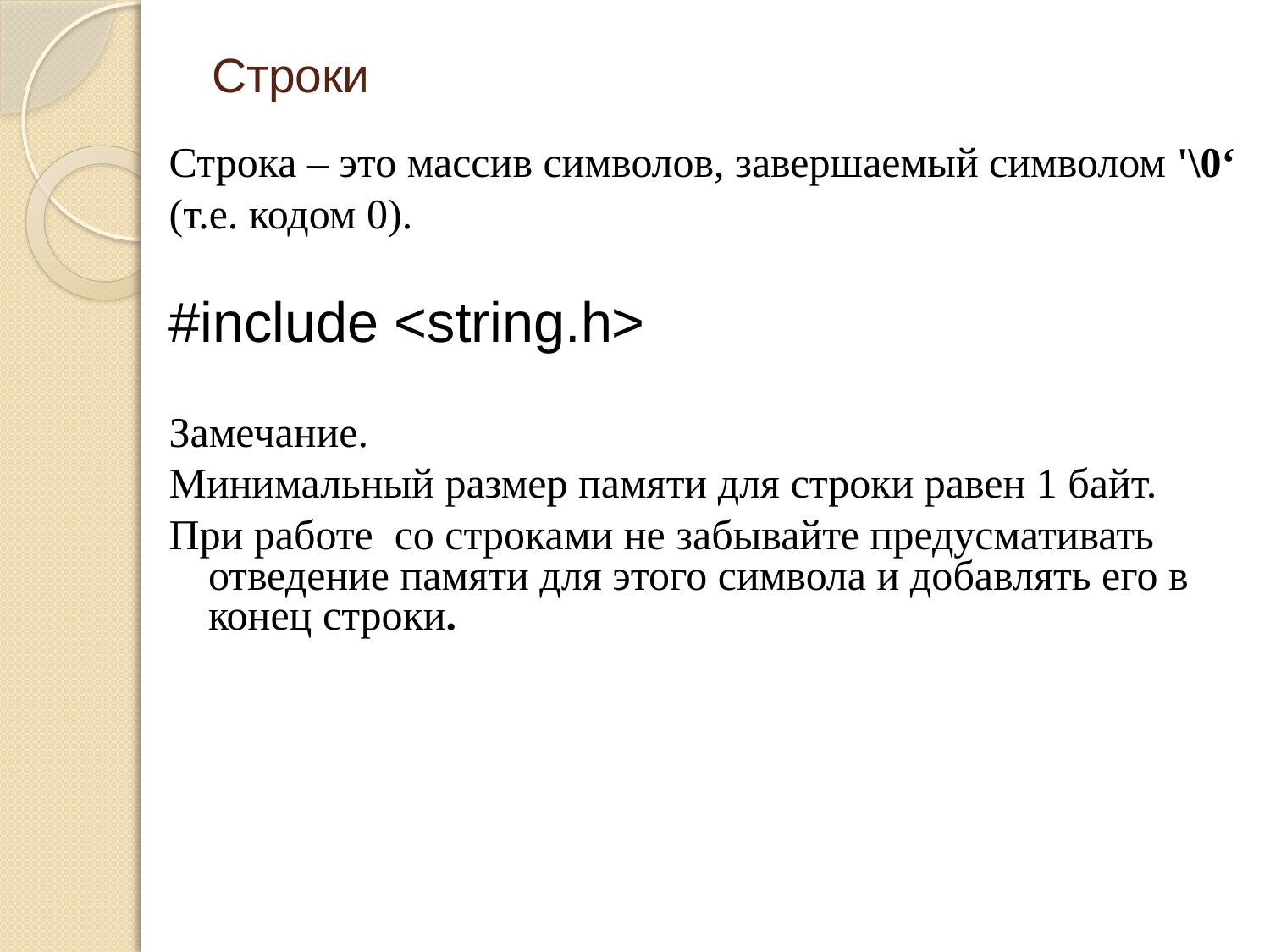

Строки
Строка – это массив символов, завершаемый символом '\0‘
(т.е. кодом 0).

#include <string.h>

Замечание.
Минимальный размер памяти для строки равен 1 байт.
При работе  со строками не забывайте предусмативать отведение памяти для этого символа и добавлять его в конец строки.